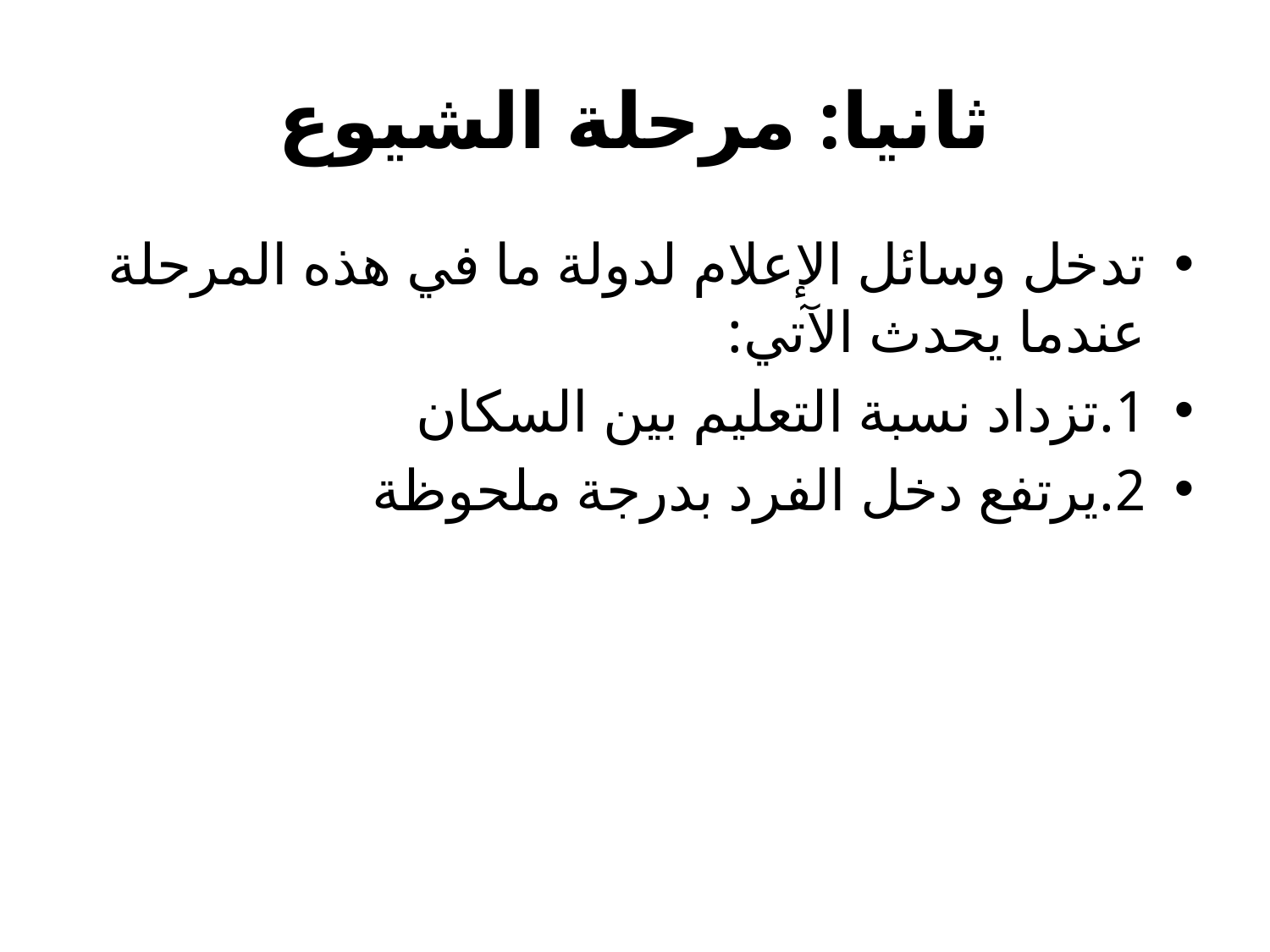

# ثانيا: مرحلة الشيوع
تدخل وسائل الإعلام لدولة ما في هذه المرحلة عندما يحدث الآتي:
1.تزداد نسبة التعليم بين السكان
2.يرتفع دخل الفرد بدرجة ملحوظة